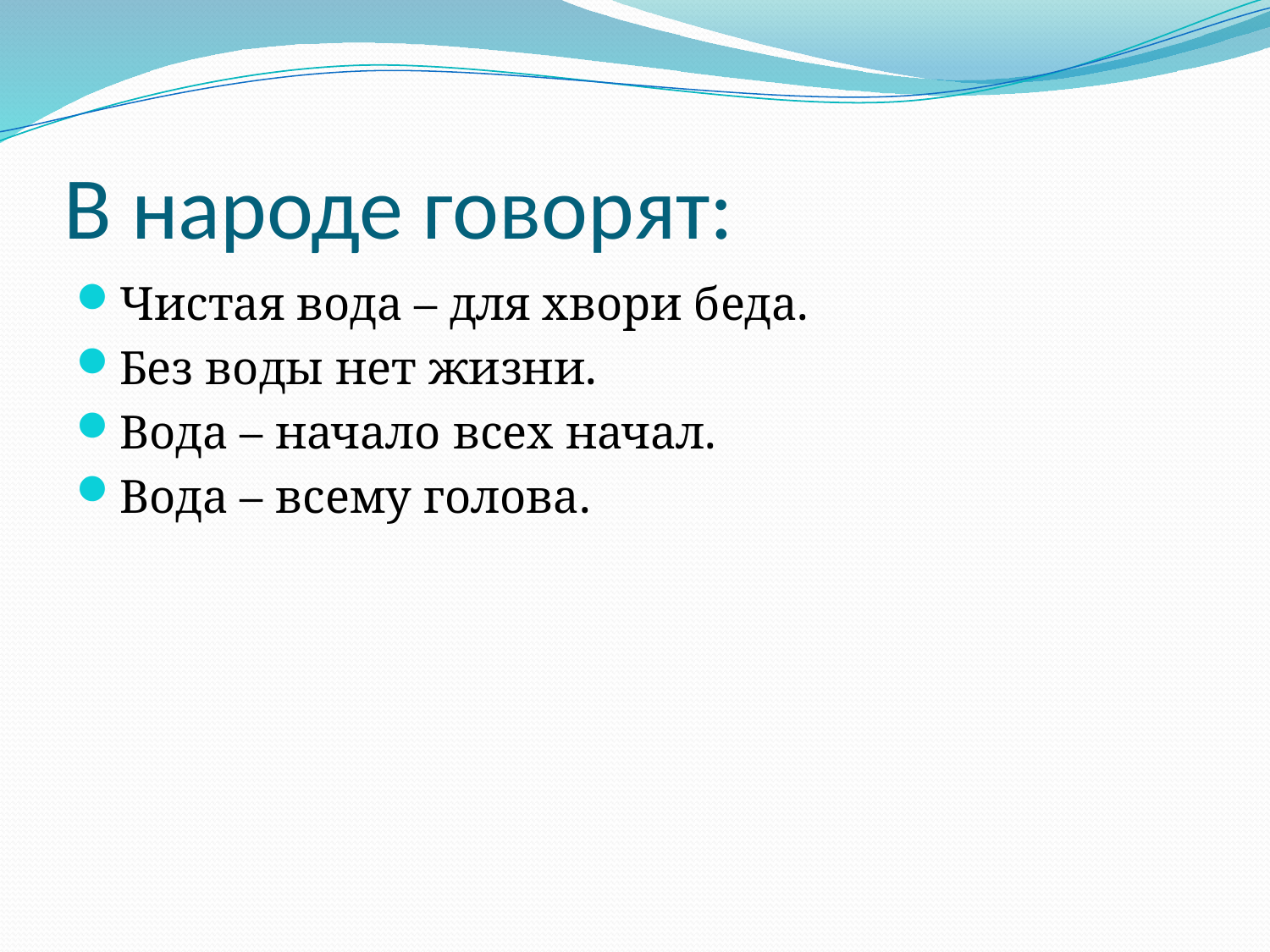

# В народе говорят:
Чистая вода – для хвори беда.
Без воды нет жизни.
Вода – начало всех начал.
Вода – всему голова.